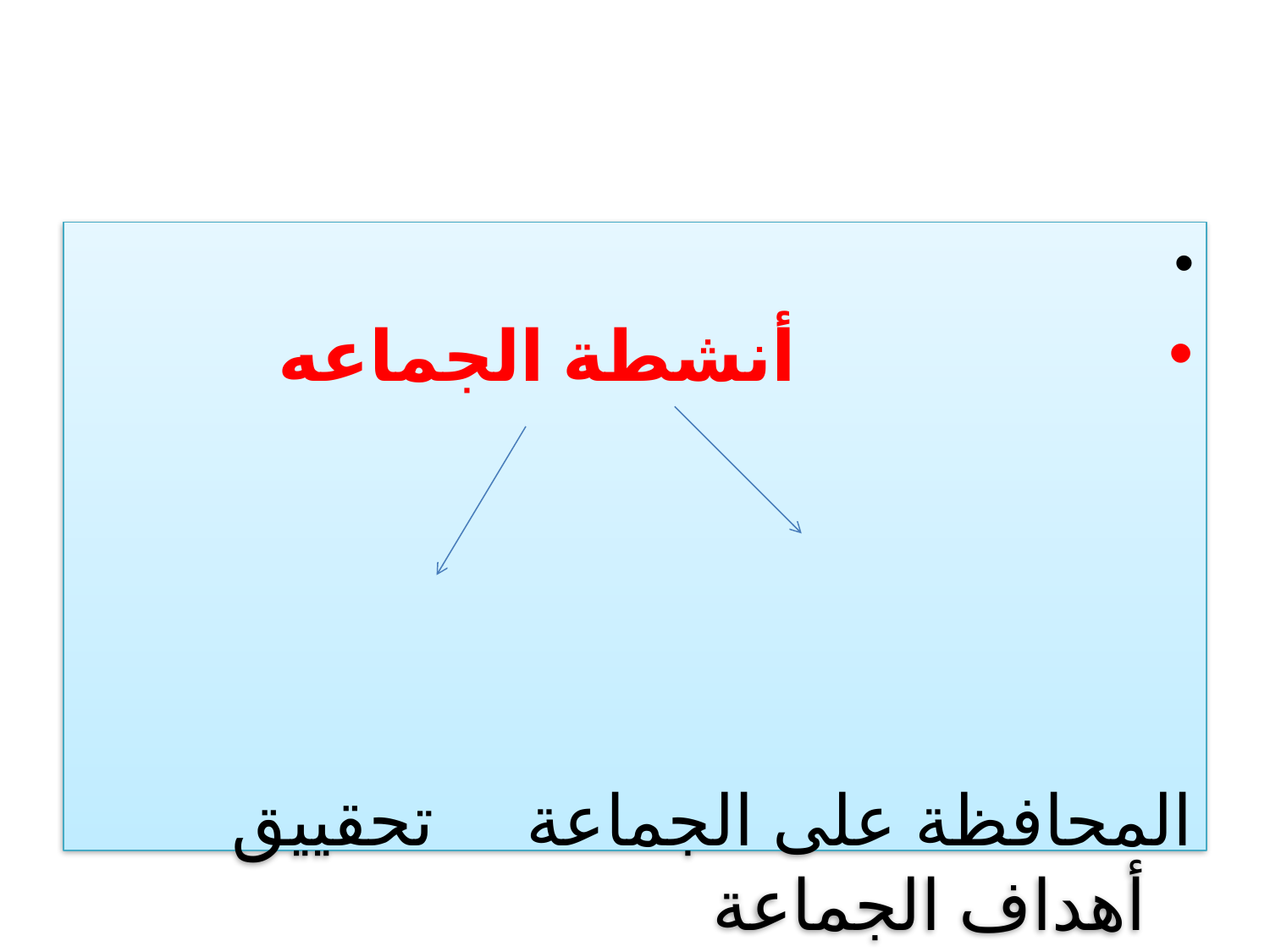

أنشطة الجماعه

المحافظة على الجماعة     تحقييق أهداف الجماعة